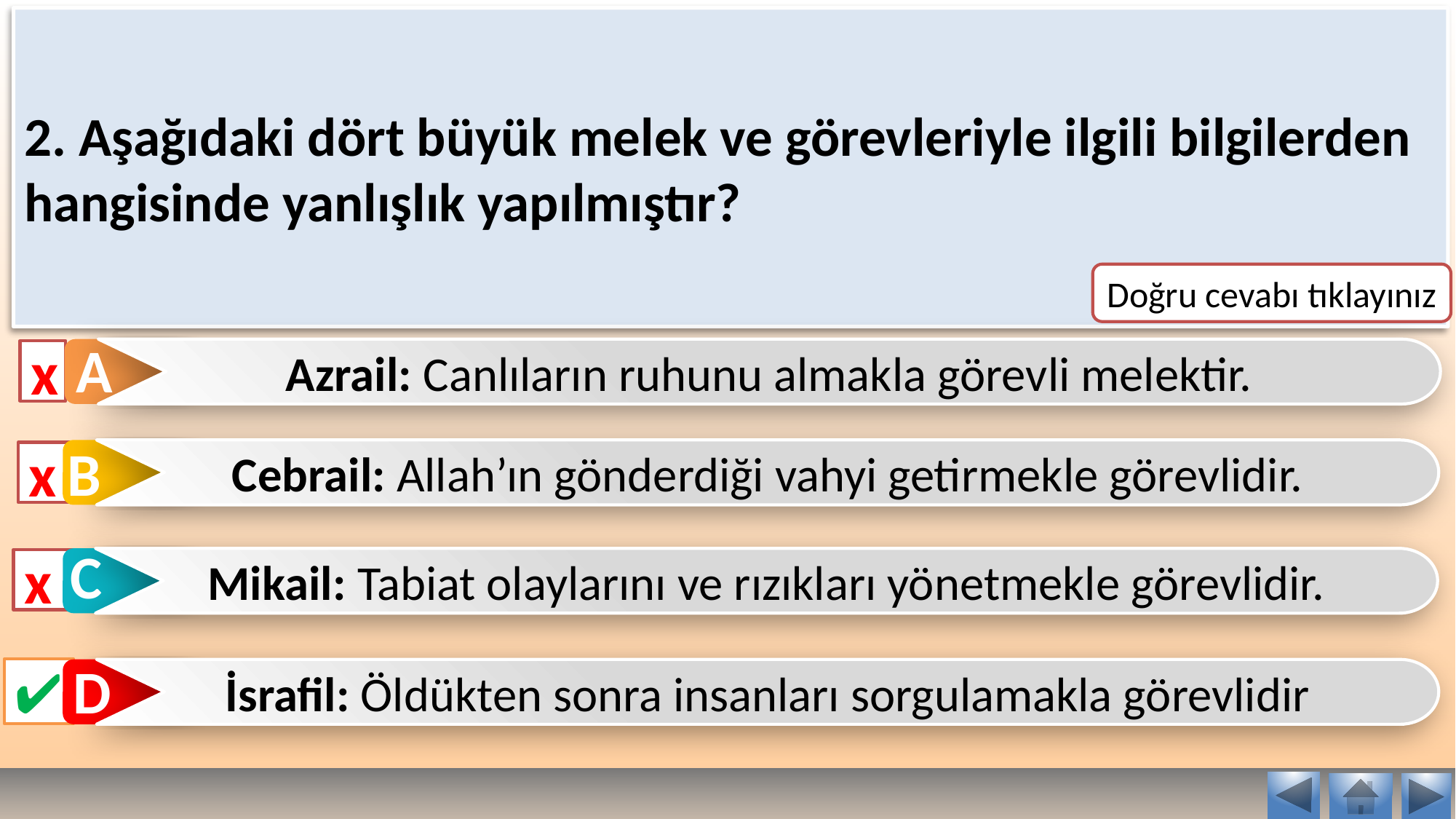

2. Aşağıdaki dört büyük melek ve görevleriyle ilgili bilgilerden hangisinde yanlışlık yapılmıştır?
Doğru cevabı tıklayınız
A

Azrail: Canlıların ruhunu almakla görevli melektir.
x
B

Cebrail: Allah’ın gönderdiği vahyi getirmekle görevlidir.
x
C

Mikail: Tabiat olaylarını ve rızıkları yönetmekle görevlidir.
x
D
✔

İsrafil: Öldükten sonra insanları sorgulamakla görevlidir